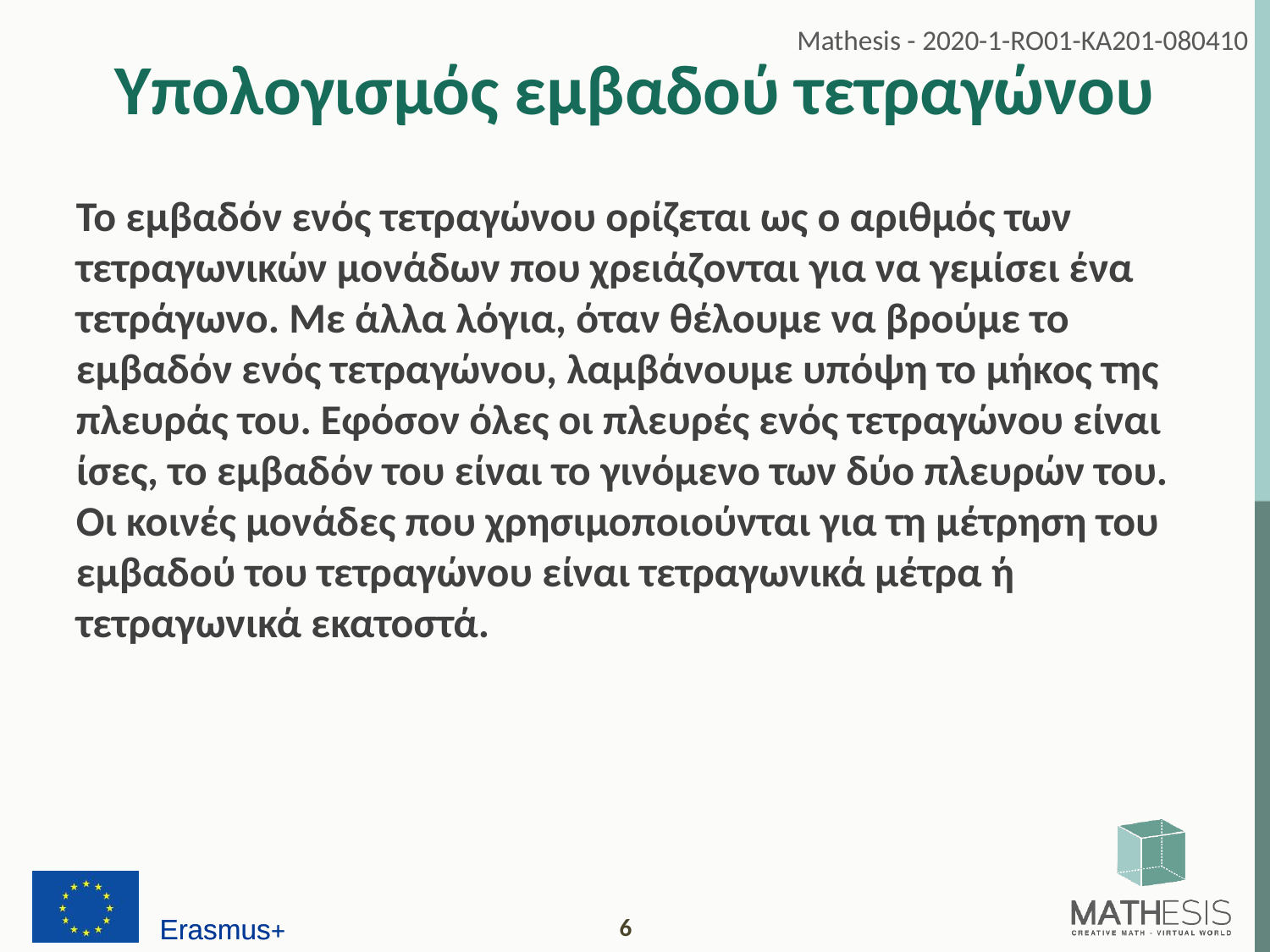

# Υπολογισμός εμβαδού τετραγώνου
Το εμβαδόν ενός τετραγώνου ορίζεται ως ο αριθμός των τετραγωνικών μονάδων που χρειάζονται για να γεμίσει ένα τετράγωνο. Με άλλα λόγια, όταν θέλουμε να βρούμε το εμβαδόν ενός τετραγώνου, λαμβάνουμε υπόψη το μήκος της πλευράς του. Εφόσον όλες οι πλευρές ενός τετραγώνου είναι ίσες, το εμβαδόν του είναι το γινόμενο των δύο πλευρών του. Οι κοινές μονάδες που χρησιμοποιούνται για τη μέτρηση του εμβαδού του τετραγώνου είναι τετραγωνικά μέτρα ή τετραγωνικά εκατοστά.